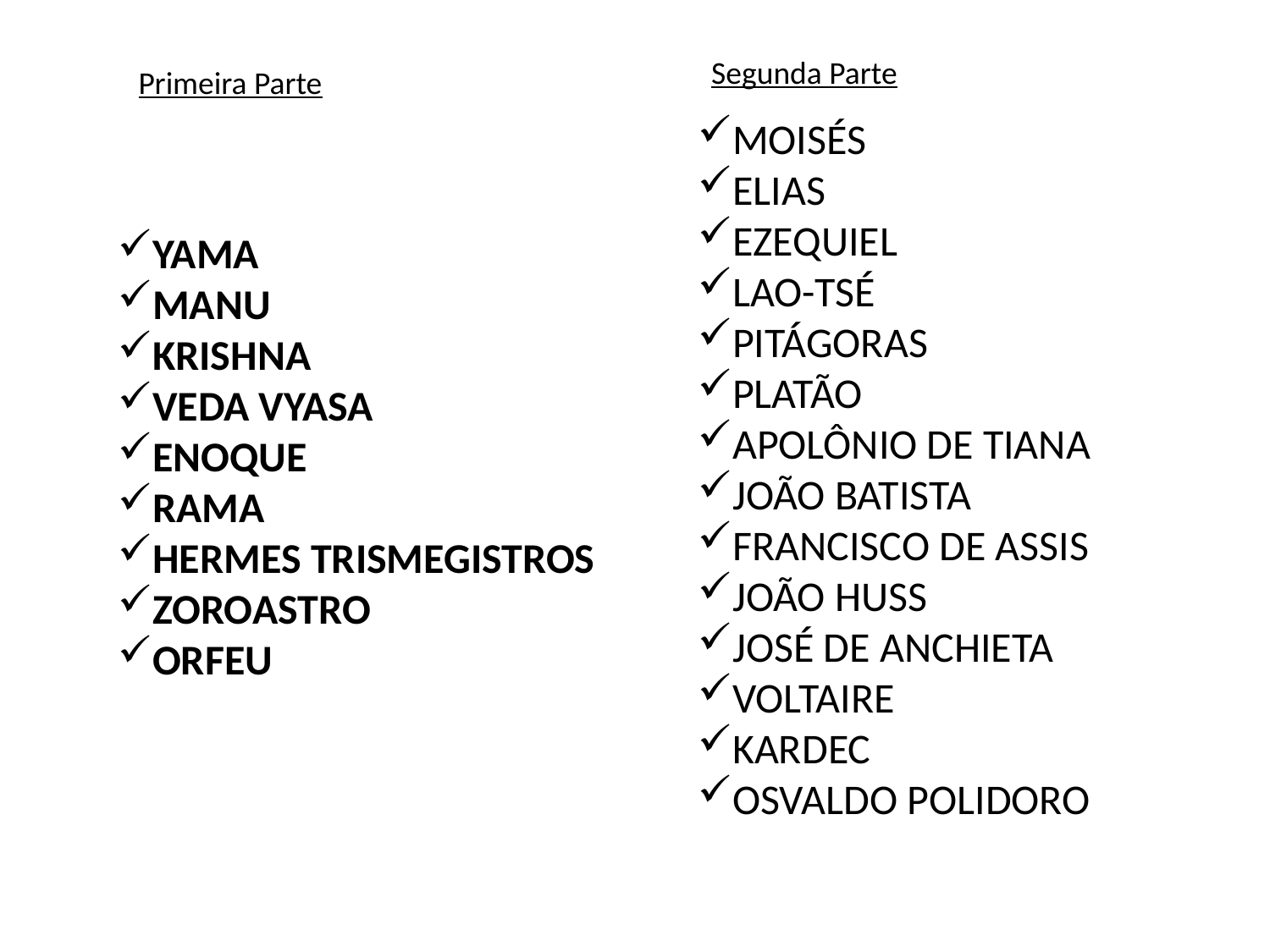

Segunda Parte
Primeira Parte
MOISÉS
ELIAS
EZEQUIEL
LAO-TSÉ
PITÁGORAS
PLATÃO
APOLÔNIO DE TIANA
JOÃO BATISTA
FRANCISCO DE ASSIS
JOÃO HUSS
JOSÉ DE ANCHIETA
VOLTAIRE
KARDEC
OSVALDO POLIDORO
YAMA
MANU
KRISHNA
VEDA VYASA
ENOQUE
RAMA
HERMES TRISMEGISTROS
ZOROASTRO
ORFEU